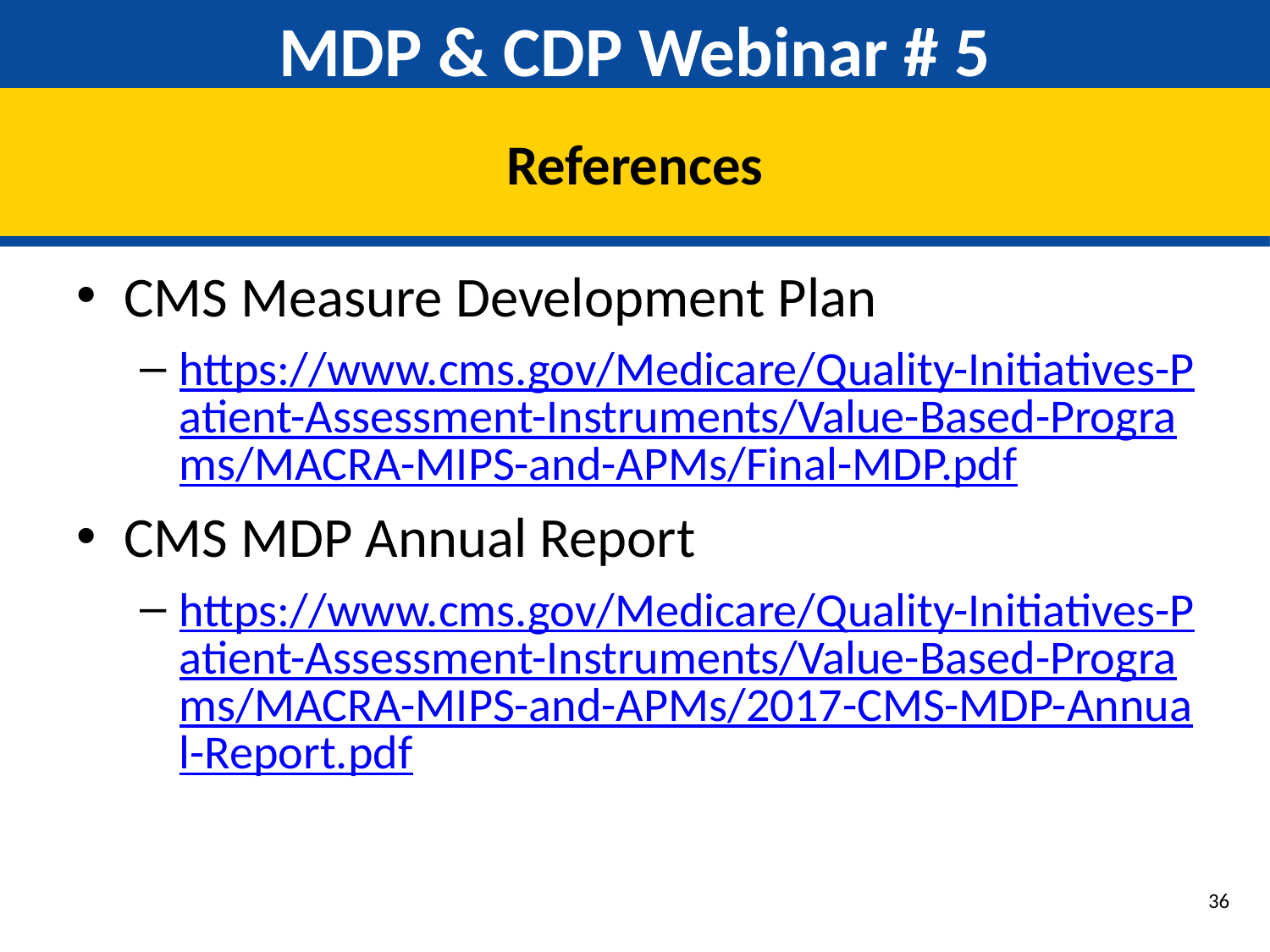

# MDP & CDP Webinar # 5
References
CMS Measure Development Plan
https://www.cms.gov/Medicare/Quality-Initiatives-Patient-Assessment-Instruments/Value-Based-Programs/MACRA-MIPS-and-APMs/Final-MDP.pdf
CMS MDP Annual Report
https://www.cms.gov/Medicare/Quality-Initiatives-Patient-Assessment-Instruments/Value-Based-Programs/MACRA-MIPS-and-APMs/2017-CMS-MDP-Annual-Report.pdf